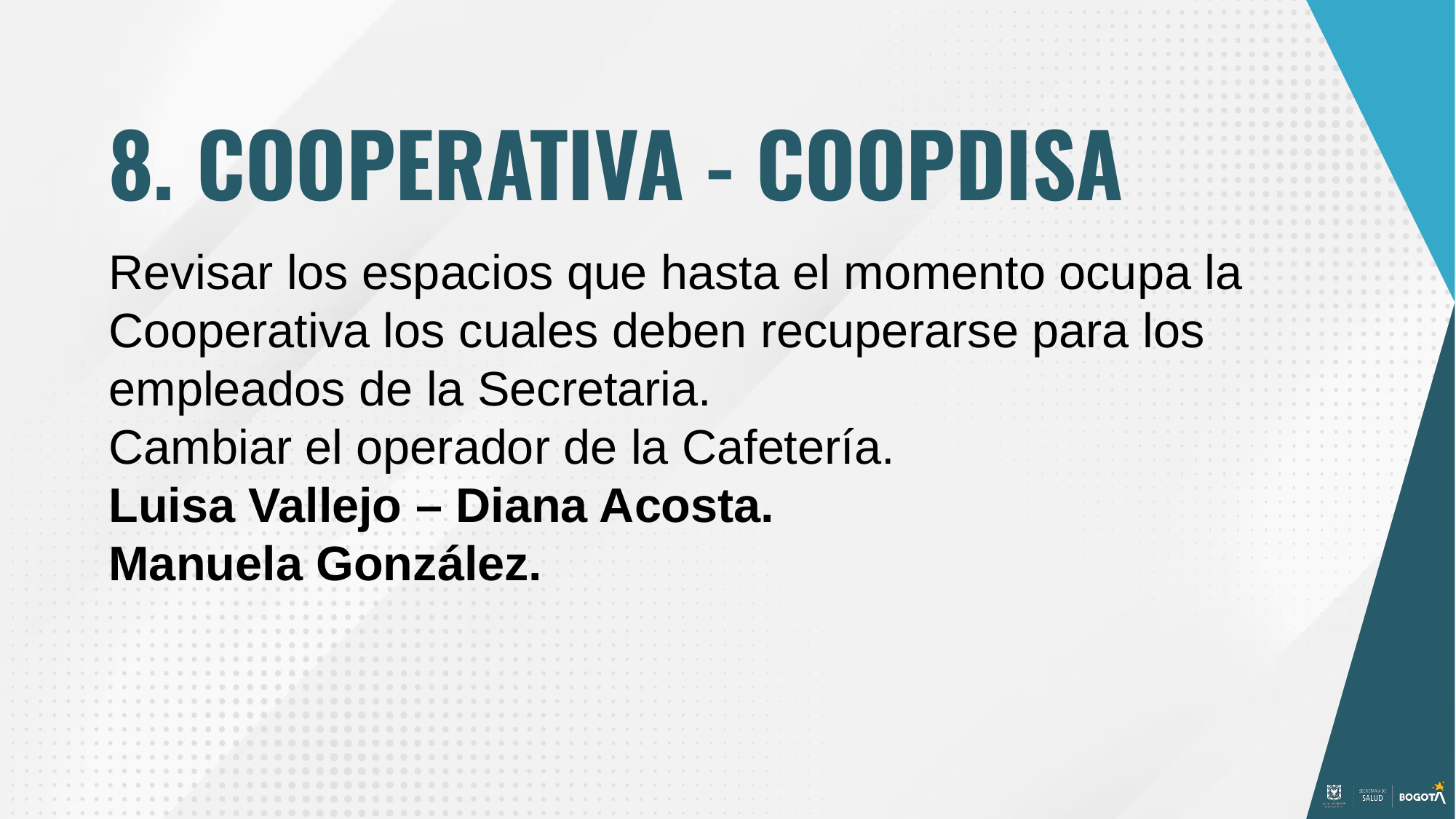

8. COOPERATIVA - COOPDISA
Revisar los espacios que hasta el momento ocupa la Cooperativa los cuales deben recuperarse para los empleados de la Secretaria.
Cambiar el operador de la Cafetería.
Luisa Vallejo – Diana Acosta.
Manuela González.